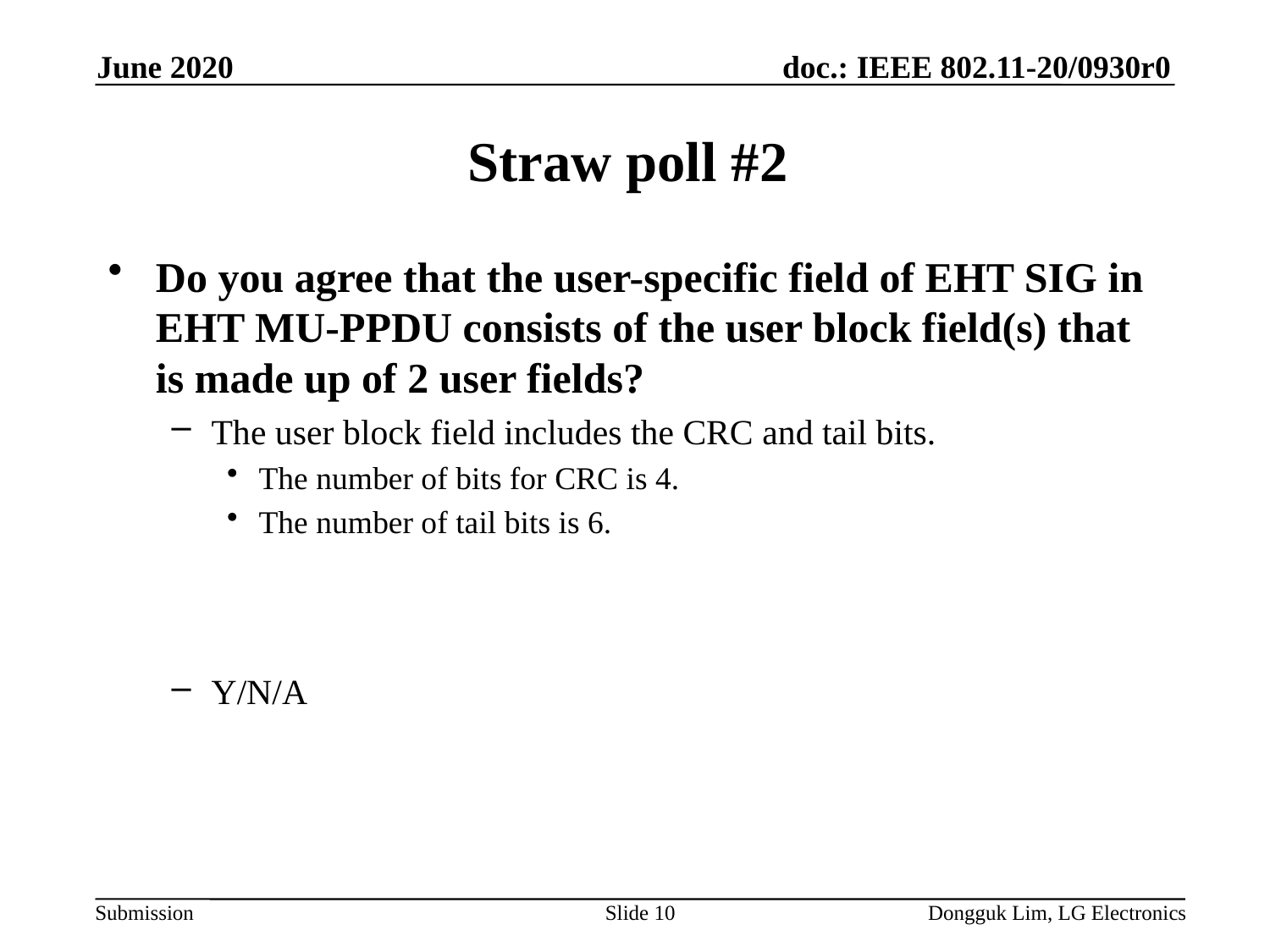

June 2020
# Straw poll #2
Do you agree that the user-specific field of EHT SIG in EHT MU-PPDU consists of the user block field(s) that is made up of 2 user fields?
The user block field includes the CRC and tail bits.
The number of bits for CRC is 4.
The number of tail bits is 6.

Y/N/A

Slide 10
Dongguk Lim, LG Electronics